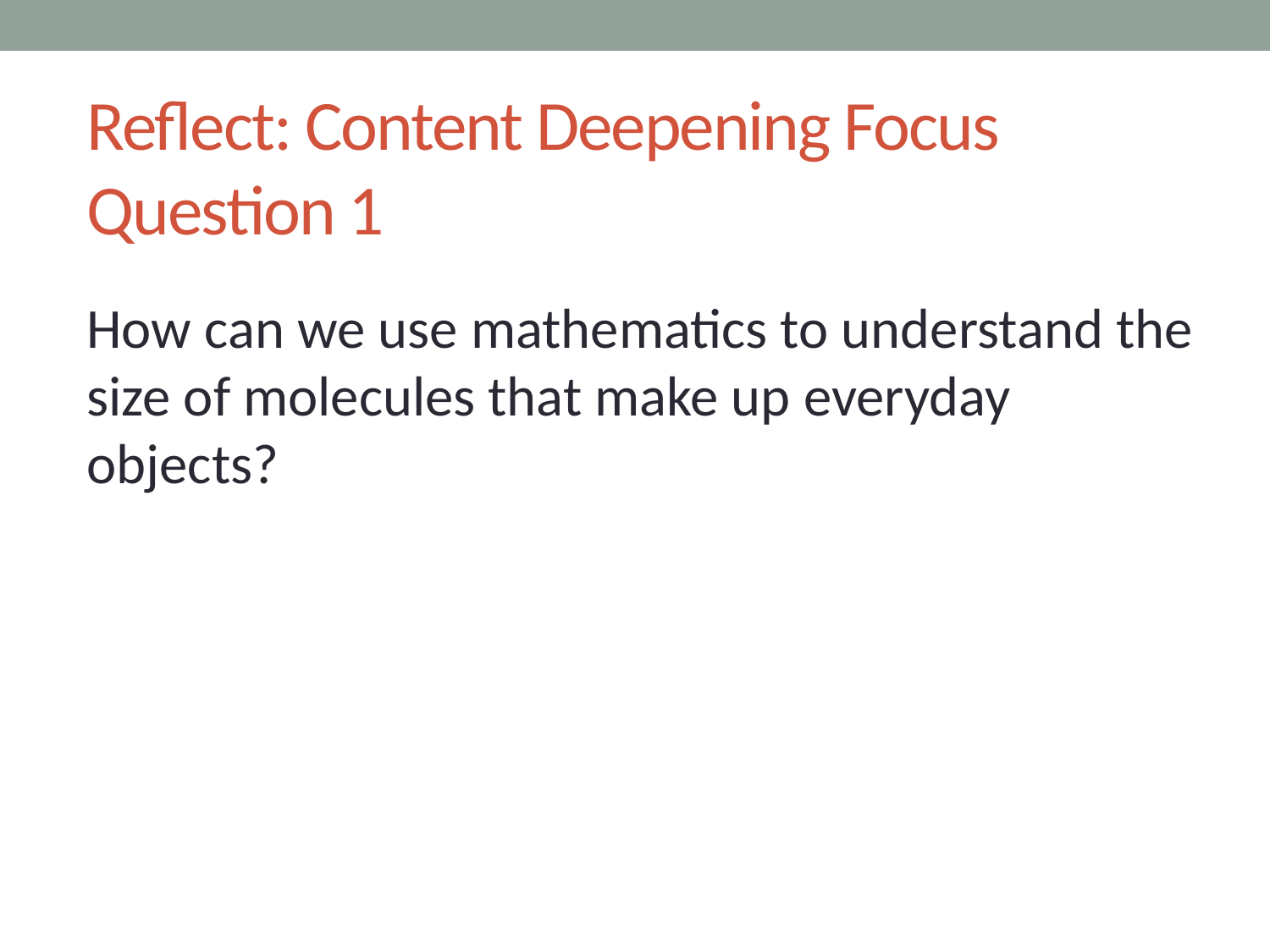

# Reflect: Content Deepening Focus Question 1
How can we use mathematics to understand the size of molecules that make up everyday objects?